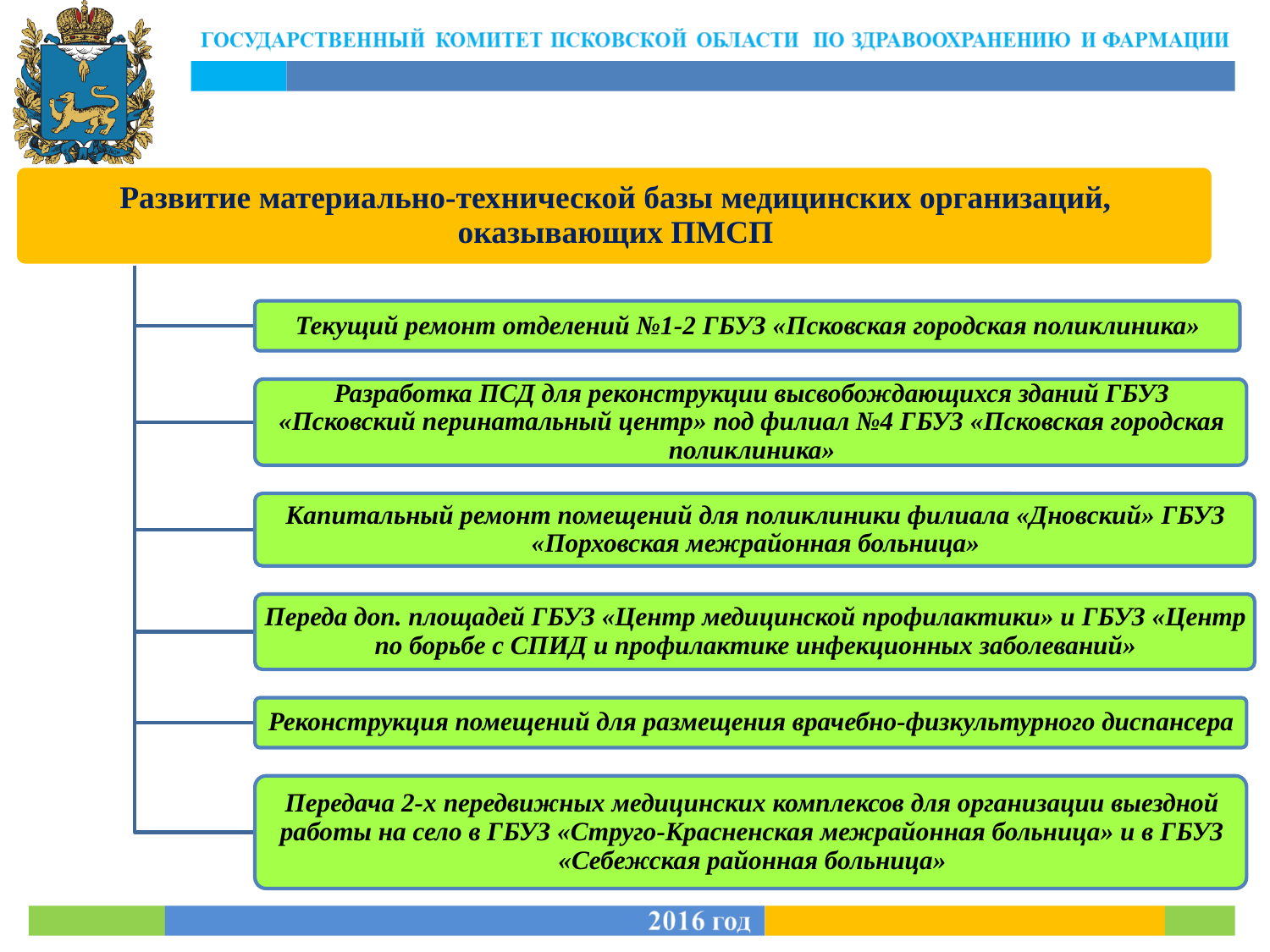

Развитие материально-технической базы медицинских организаций, оказывающих ПМСП
Текущий ремонт отделений №1-2 ГБУЗ «Псковская городская поликлиника»
Разработка ПСД для реконструкции высвобождающихся зданий ГБУЗ «Псковский перинатальный центр» под филиал №4 ГБУЗ «Псковская городская поликлиника»
Капитальный ремонт помещений для поликлиники филиала «Дновский» ГБУЗ «Порховская межрайонная больница»
Переда доп. площадей ГБУЗ «Центр медицинской профилактики» и ГБУЗ «Центр по борьбе с СПИД и профилактике инфекционных заболеваний»
Реконструкция помещений для размещения врачебно-физкультурного диспансера
Передача 2-х передвижных медицинских комплексов для организации выездной работы на село в ГБУЗ «Струго-Красненская межрайонная больница» и в ГБУЗ «Себежская районная больница»